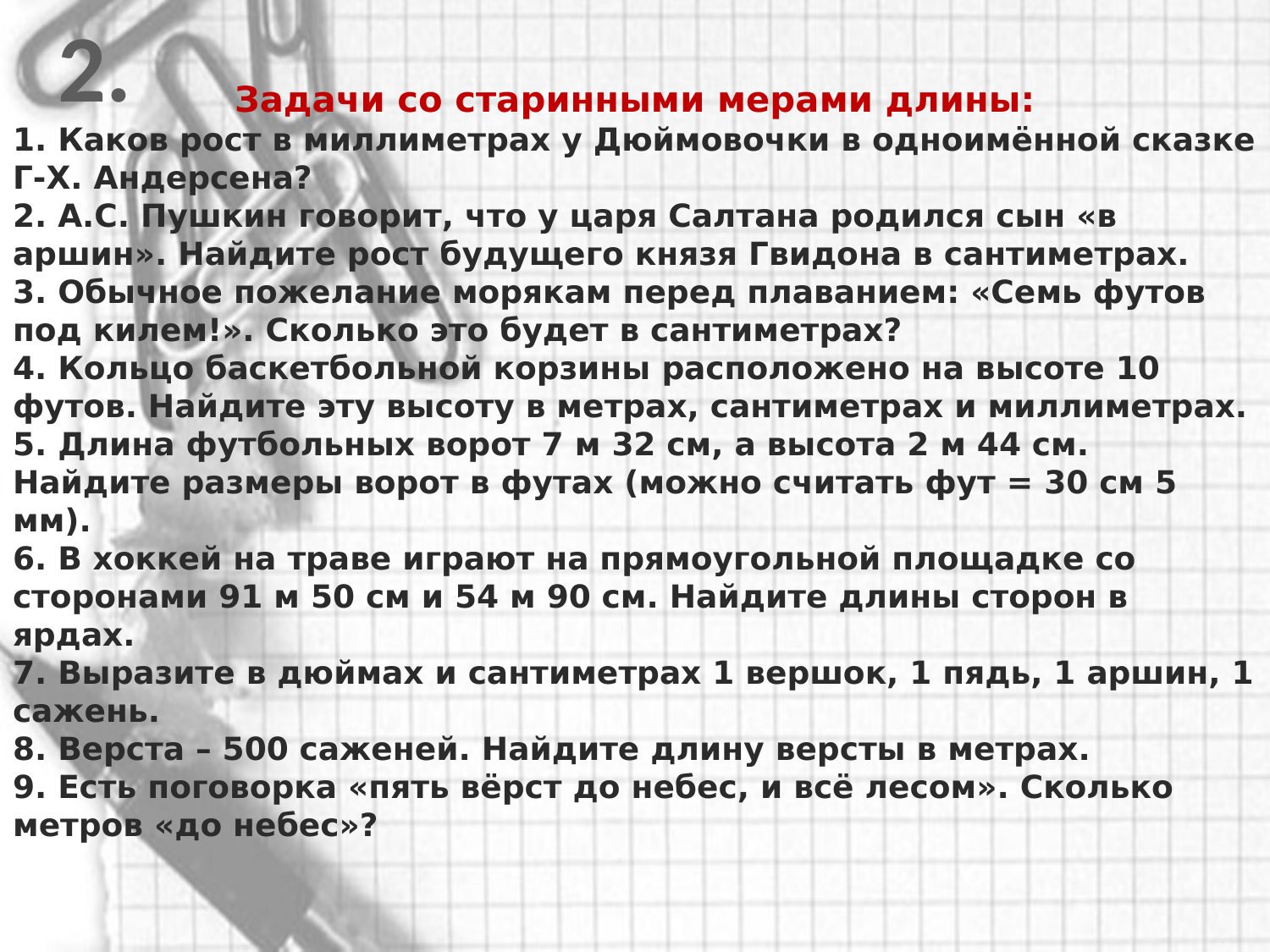

2.
Задачи со старинными мерами длины:
1. Каков рост в миллиметрах у Дюймовочки в одноимённой сказке Г-Х. Андерсена?
2. А.С. Пушкин говорит, что у царя Салтана родился сын «в аршин». Найдите рост будущего князя Гвидона в сантиметрах.
3. Обычное пожелание морякам перед плаванием: «Семь футов под килем!». Сколько это будет в сантиметрах?
4. Кольцо баскетбольной корзины расположено на высоте 10 футов. Найдите эту высоту в метрах, сантиметрах и миллиметрах.
5. Длина футбольных ворот 7 м 32 см, а высота 2 м 44 см. Найдите размеры ворот в футах (можно считать фут = 30 см 5 мм).
6. В хоккей на траве играют на прямоугольной площадке со сторонами 91 м 50 см и 54 м 90 см. Найдите длины сторон в ярдах.
7. Выразите в дюймах и сантиметрах 1 вершок, 1 пядь, 1 аршин, 1 сажень.
8. Верста – 500 саженей. Найдите длину версты в метрах.
9. Есть поговорка «пять вёрст до небес, и всё лесом». Сколько метров «до небес»?